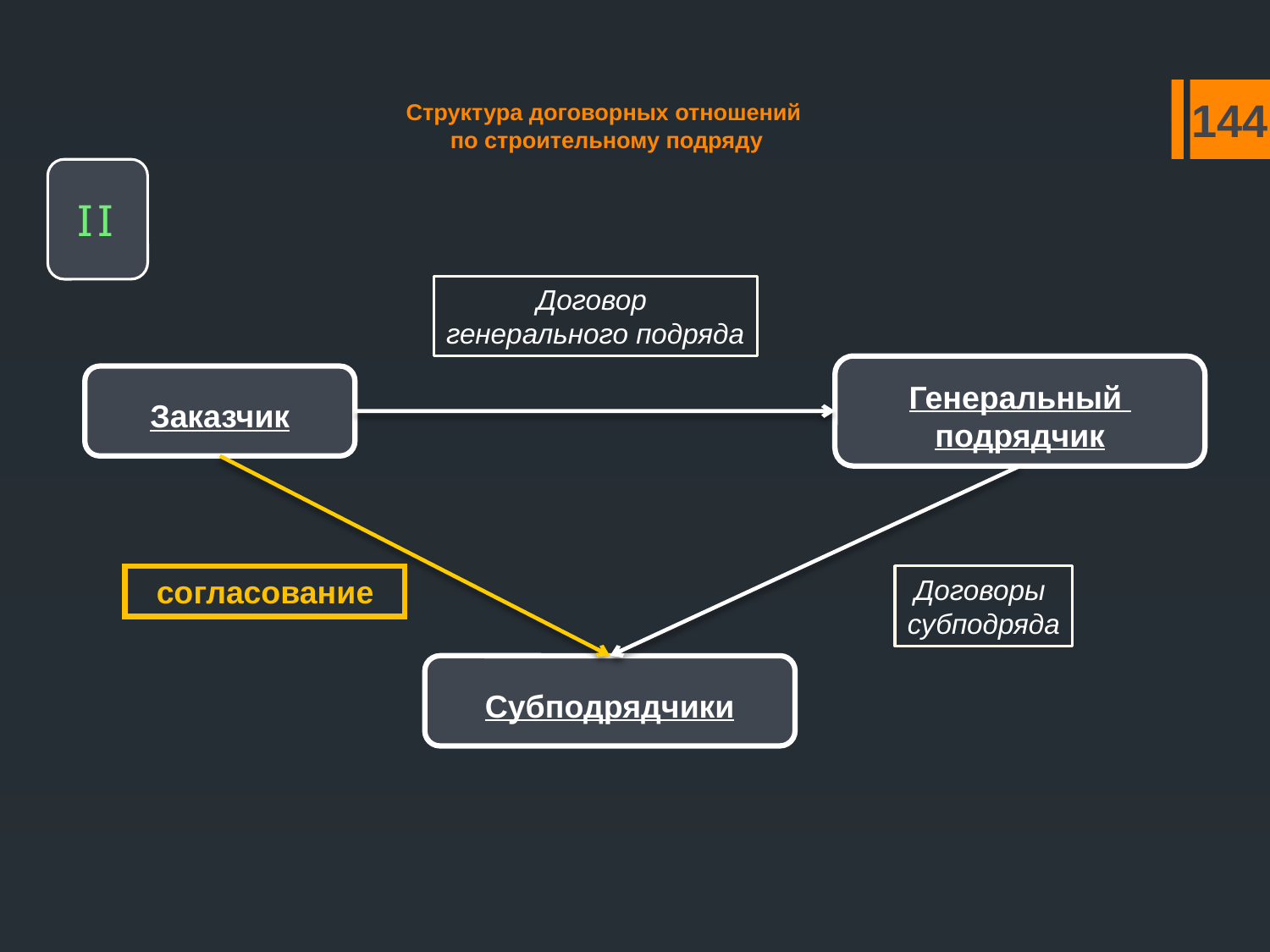

# Структура договорных отношений по строительному подряду
144

II

Договор
генерального подряда

Генеральный
подрядчик

Заказчик

согласование
Договоры
субподряда

Субподрядчики